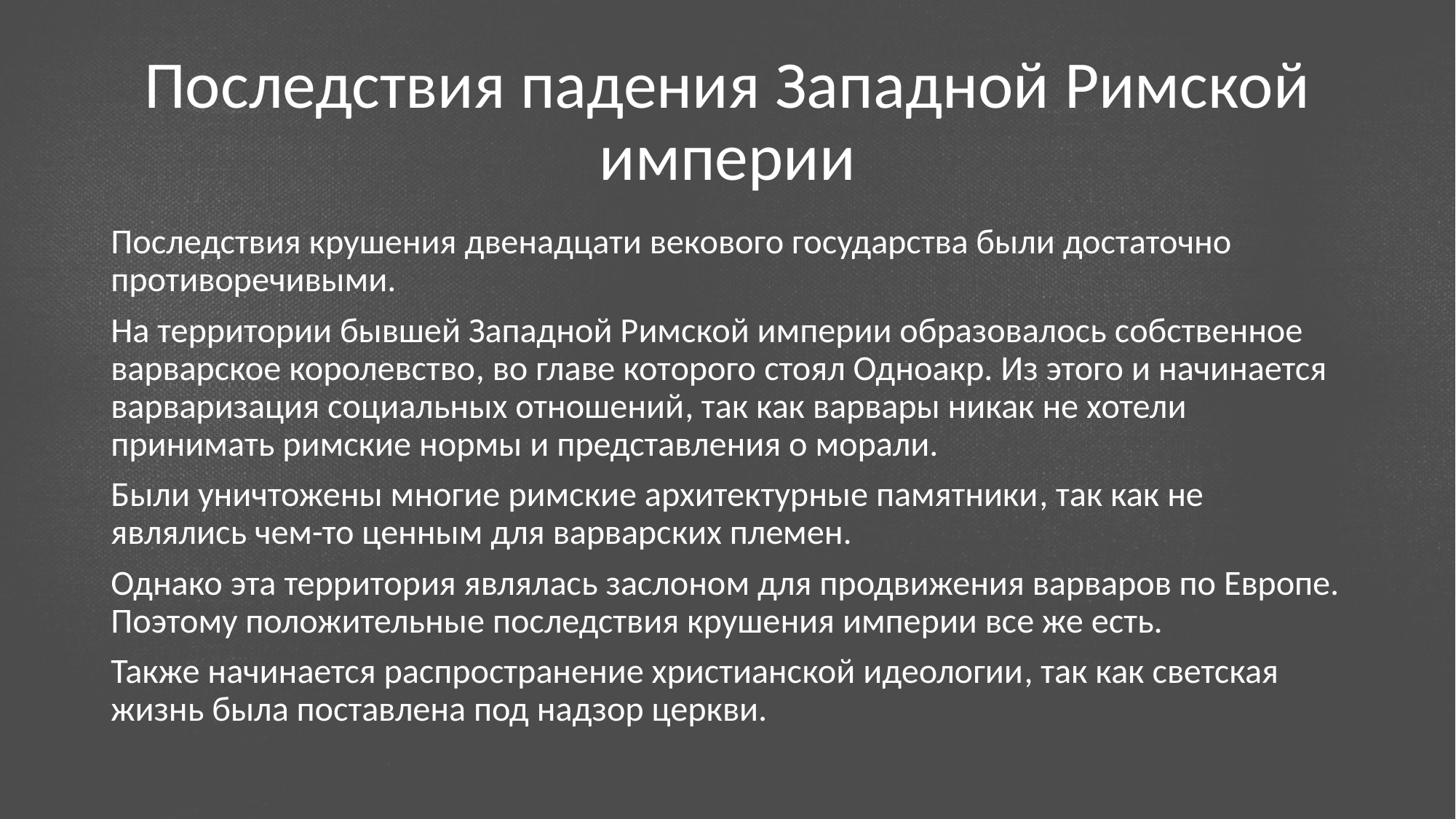

# Последствия падения Западной Римской империи
Последствия крушения двенадцати векового государства были достаточно противоречивыми.
На территории бывшей Западной Римской империи образовалось собственное варварское королевство, во главе которого стоял Одноакр. Из этого и начинается варваризация социальных отношений, так как варвары никак не хотели принимать римские нормы и представления о морали.
Были уничтожены многие римские архитектурные памятники, так как не являлись чем-то ценным для варварских племен.
Однако эта территория являлась заслоном для продвижения варваров по Европе. Поэтому положительные последствия крушения империи все же есть.
Также начинается распространение христианской идеологии, так как светская жизнь была поставлена под надзор церкви.